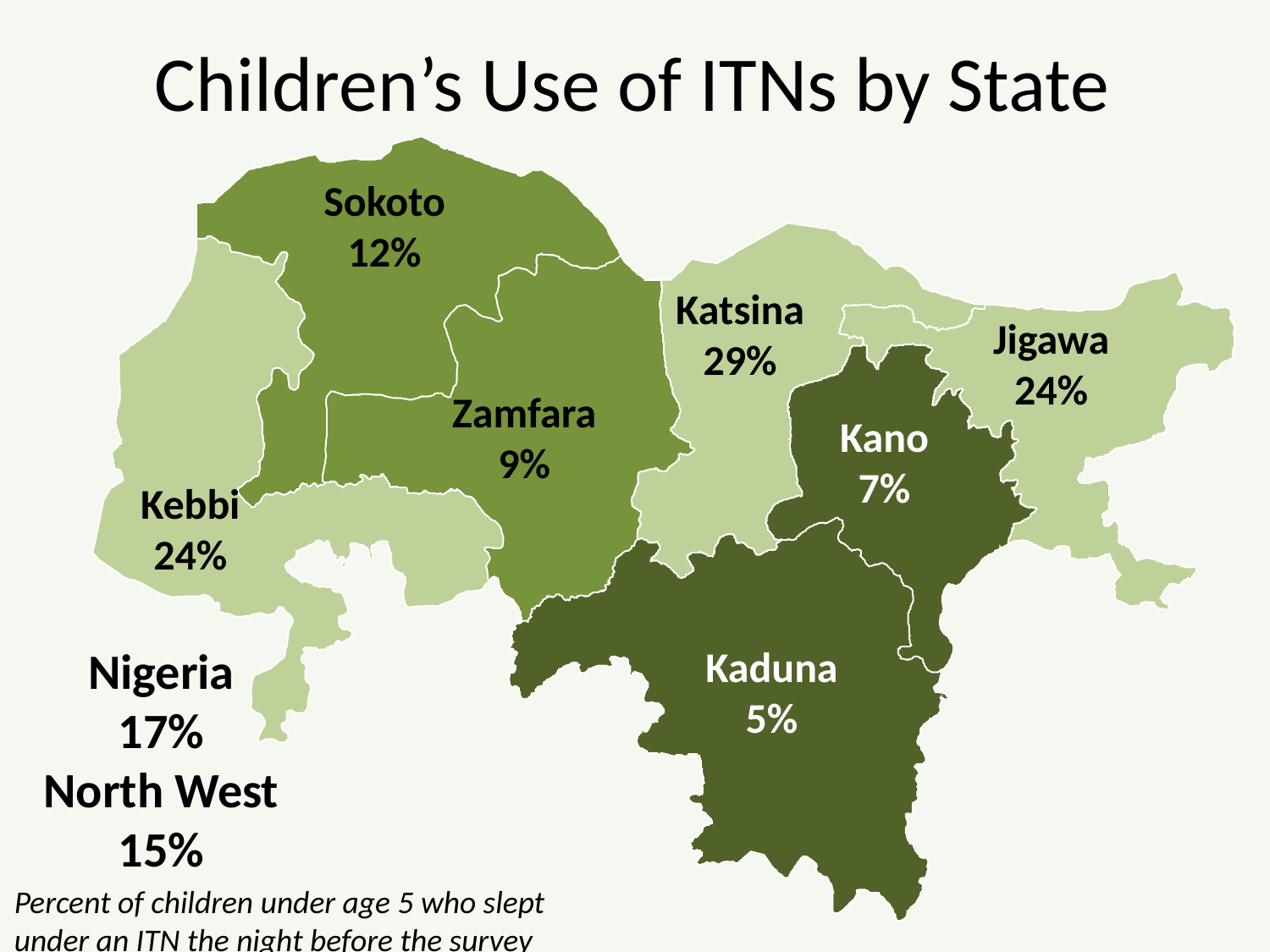

# Children’s Use of ITNs by State

Sokoto
12%
Katsina
29%
Jigawa
24%
Zamfara
9%
Kano
7%
Kebbi
24%
Nigeria
17%
North West
15%
Kaduna
5%
Percent of children under age 5 who slept
under an ITN the night before the survey